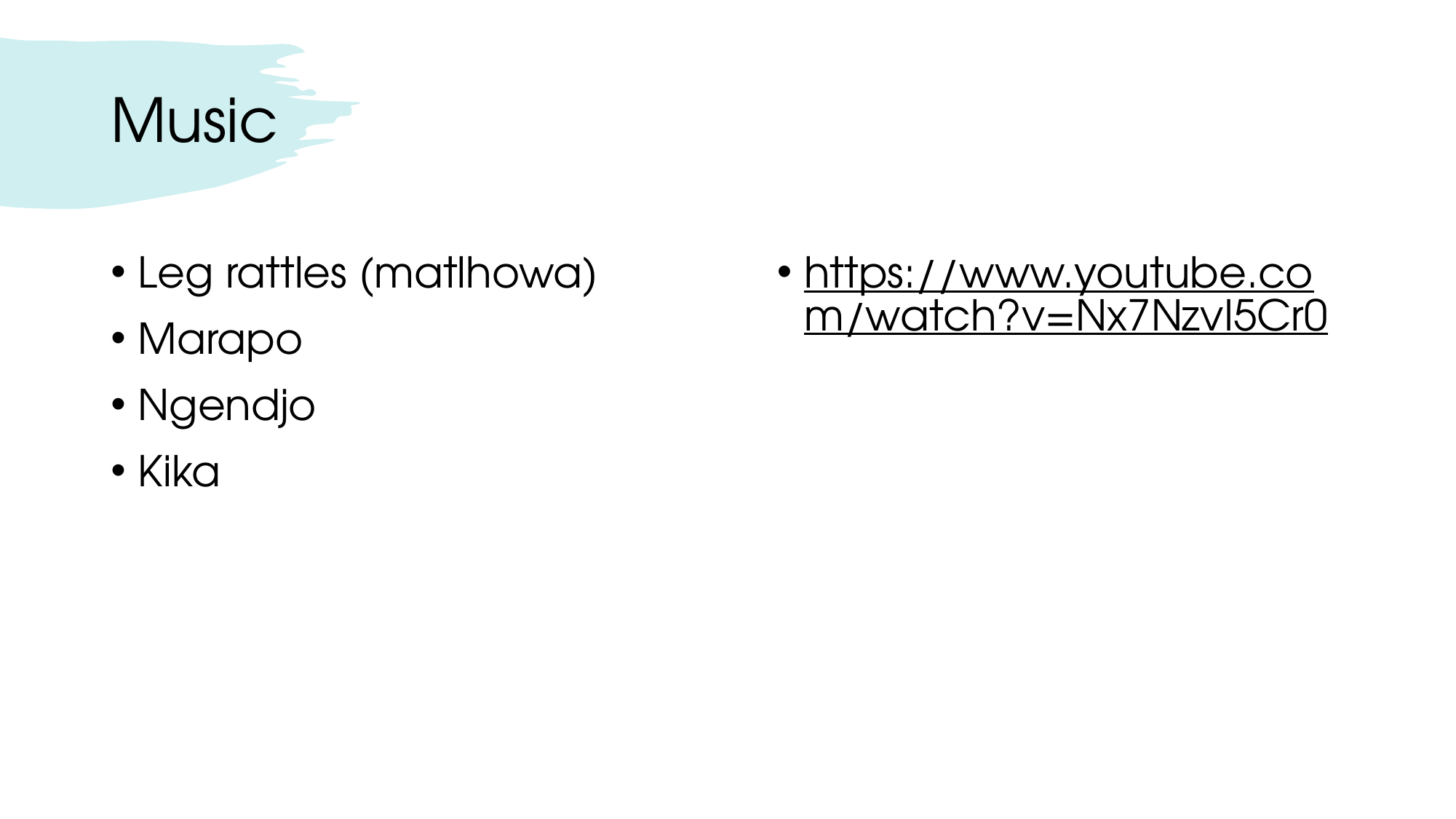

# Music
Leg rattles (matlhowa)
Marapo
Ngendjo
Kika
https://www.youtube.com/watch?v=Nx7NzvI5Cr0